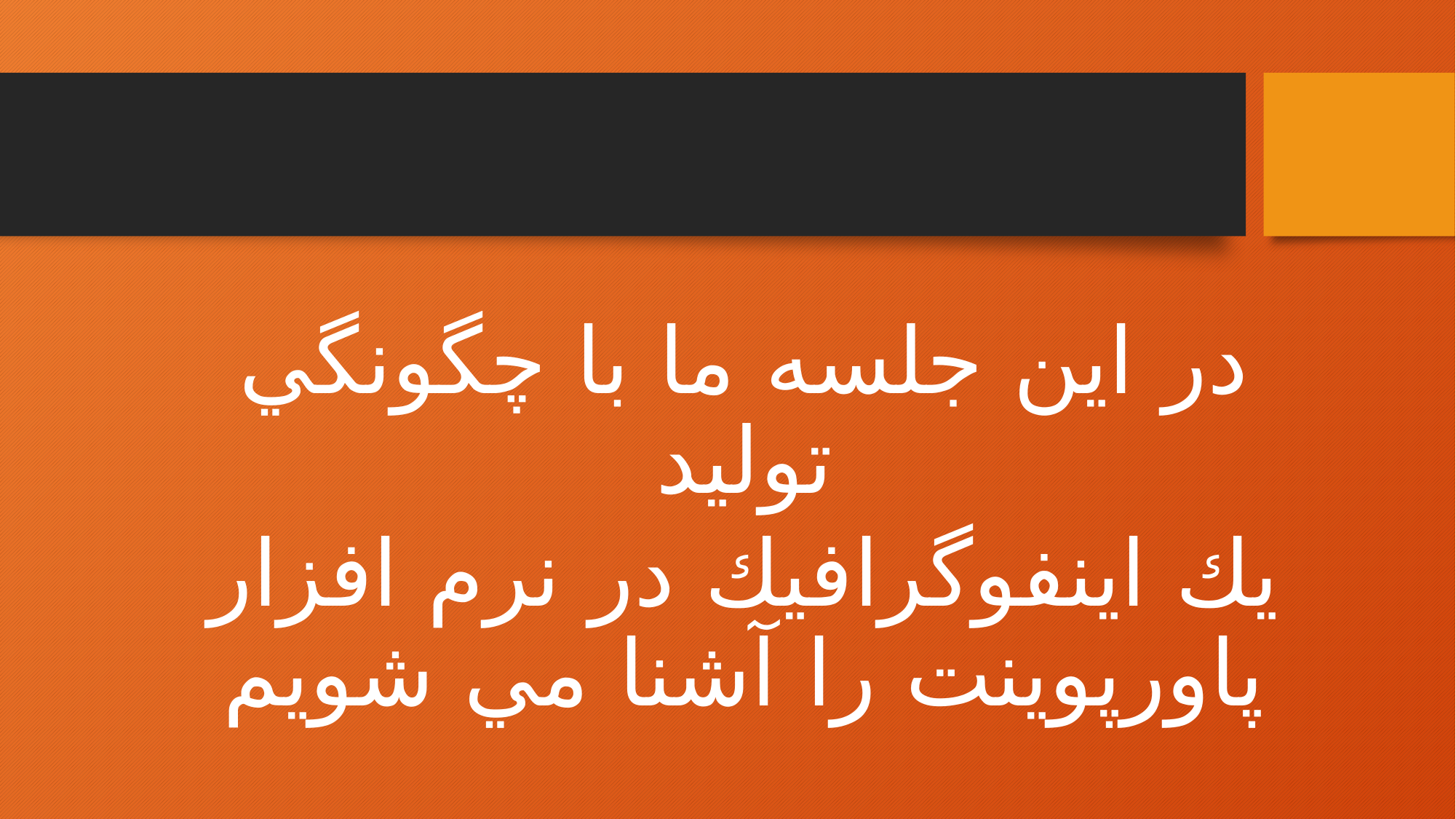

در اين جلسه ما با چگونگي توليد
يك اينفوگرافيك در نرم افزار پاورپوينت را آشنا مي شويم